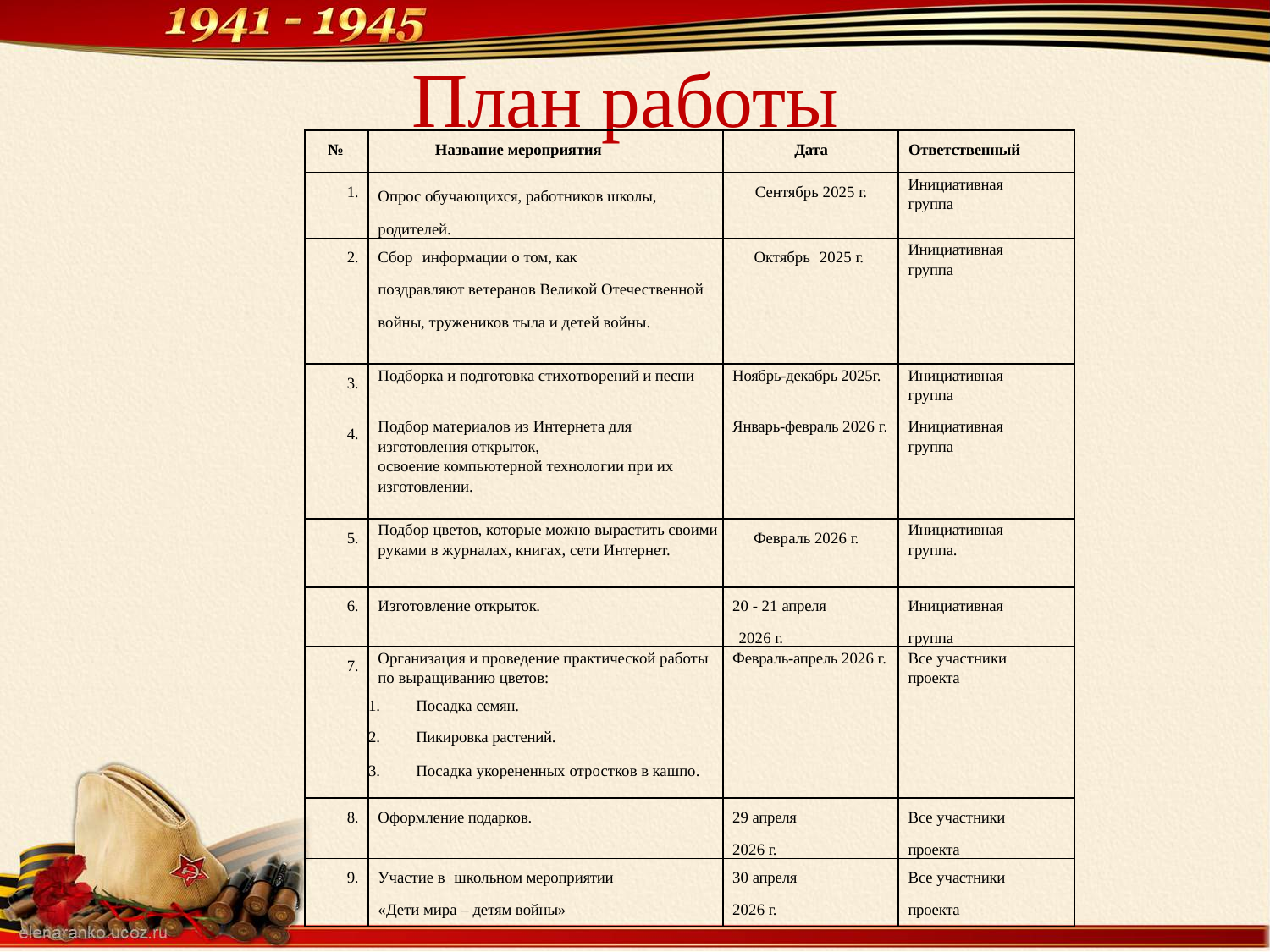

# План работы
| № | Название мероприятия | Дата | Ответственный |
| --- | --- | --- | --- |
| 1. | Опрос обучающихся, работников школы, родителей. | Сентябрь 2025 г. | Инициативная группа |
| 2. | Сбор информации о том, как поздравляют ветеранов Великой Отечественной войны, тружеников тыла и детей войны. | Октябрь 2025 г. | Инициативная группа |
| 3. | Подборка и подготовка стихотворений и песни | Ноябрь-декабрь 2025г. | Инициативная группа |
| 4. | Подбор материалов из Интернета для изготовления открыток, освоение компьютерной технологии при их изготовлении. | Январь-февраль 2026 г. | Инициативная группа |
| 5. | Подбор цветов, которые можно вырастить своими руками в журналах, книгах, сети Интернет. | Февраль 2026 г. | Инициативная группа. |
| 6. | Изготовление открыток. | 20 - 21 апреля 2026 г. | Инициативная группа |
| 7. | Организация и проведение практической работы по выращиванию цветов: Посадка семян. Пикировка растений. Посадка укорененных отростков в кашпо. | Февраль-апрель 2026 г. | Все участники проекта |
| 8. | Оформление подарков. | 29 апреля 2026 г. | Все участники проекта |
| 9. | Участие в школьном мероприятии «Дети мира – детям войны» | 30 апреля 2026 г. | Все участники проекта |